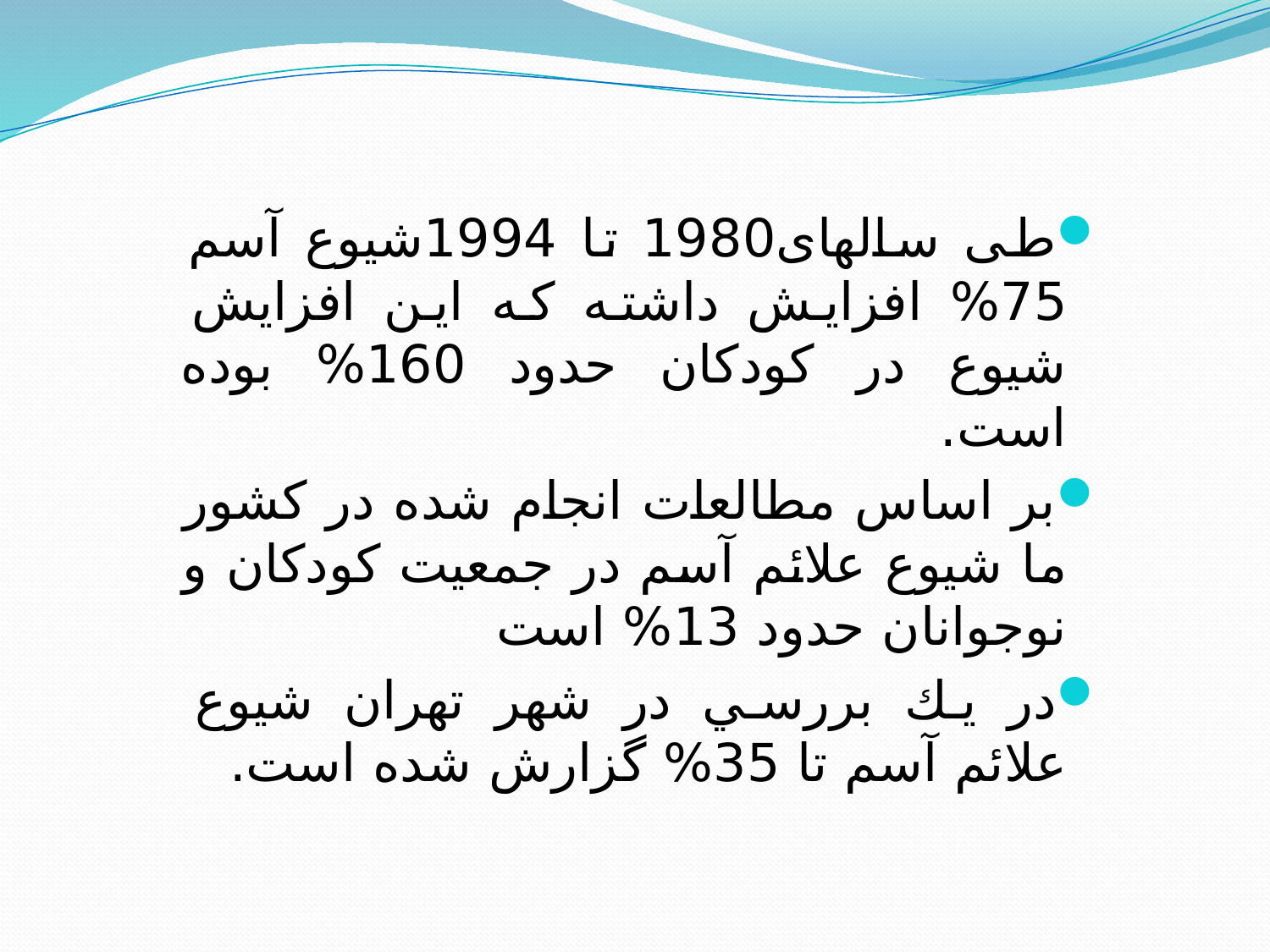

طی سالهای1980 تا 1994شیوع آسم 75% افزایش داشته که این افزایش شیوع در کودکان حدود 160% بوده است.
بر اساس مطالعات انجام شده در کشور ما شیوع علائم آسم در جمعیت کودکان و نوجوانان حدود 13% است
در يك بررسي در شهر تهران شیوع علائم آسم تا 35% گزارش شده است.